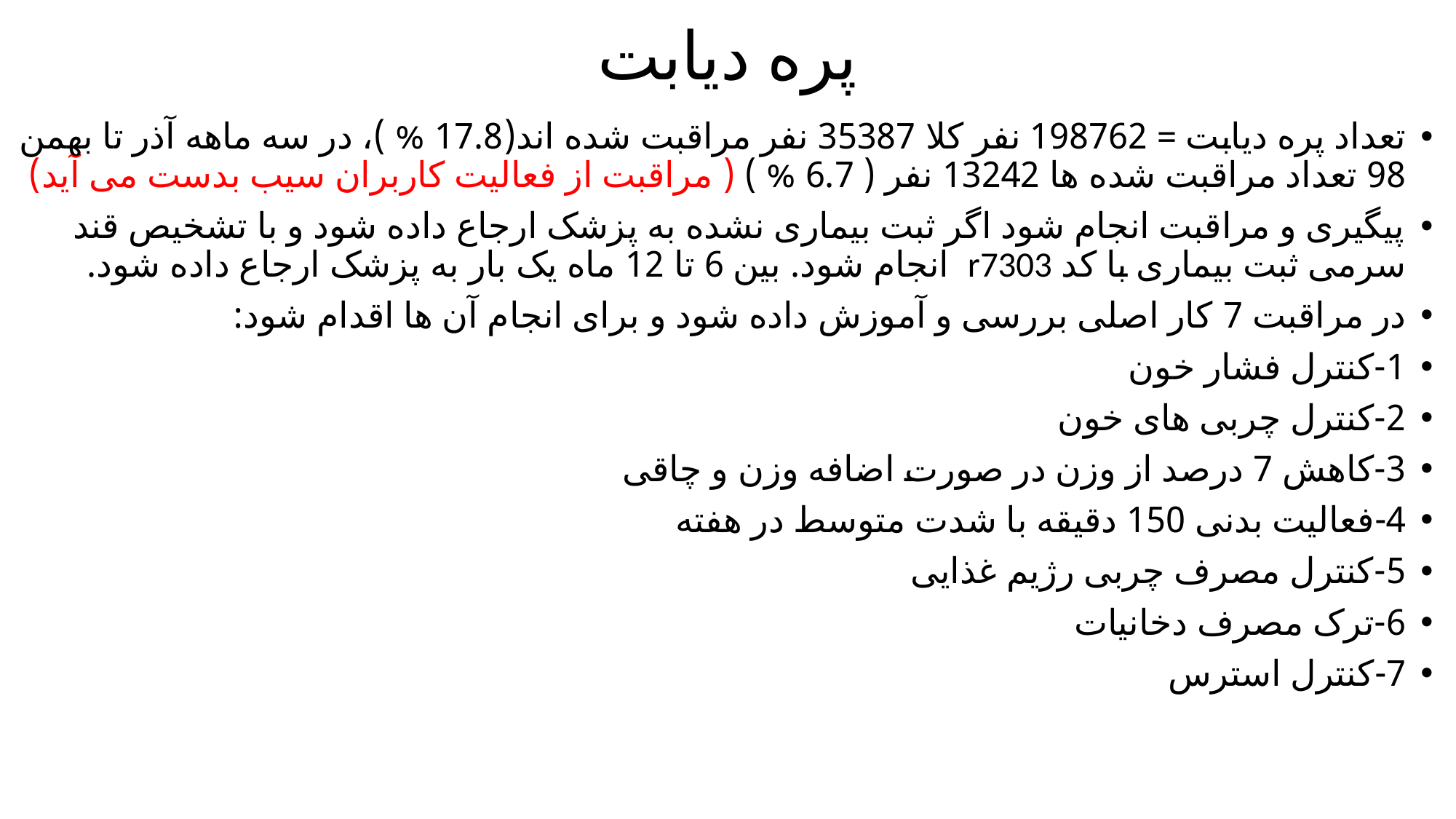

# پره دیابت
تعداد پره دیابت = 198762 نفر کلا 35387 نفر مراقبت شده اند(17.8 % )، در سه ماهه آذر تا بهمن 98 تعداد مراقبت شده ها 13242 نفر ( 6.7 % ) ( مراقبت از فعالیت کاربران سیب بدست می آید)
پیگیری و مراقبت انجام شود اگر ثبت بیماری نشده به پزشک ارجاع داده شود و با تشخیص قند سرمی ثبت بیماری با کد r7303  انجام شود. بین 6 تا 12 ماه یک بار به پزشک ارجاع داده شود.
در مراقبت 7 کار اصلی بررسی و آموزش داده شود و برای انجام آن ها اقدام شود:
1-کنترل فشار خون
2-کنترل چربی های خون
3-کاهش 7 درصد از وزن در صورت اضافه وزن و چاقی
4-فعالیت بدنی 150 دقیقه با شدت متوسط در هفته
5-کنترل مصرف چربی رژیم غذایی
6-ترک مصرف دخانیات
7-کنترل استرس